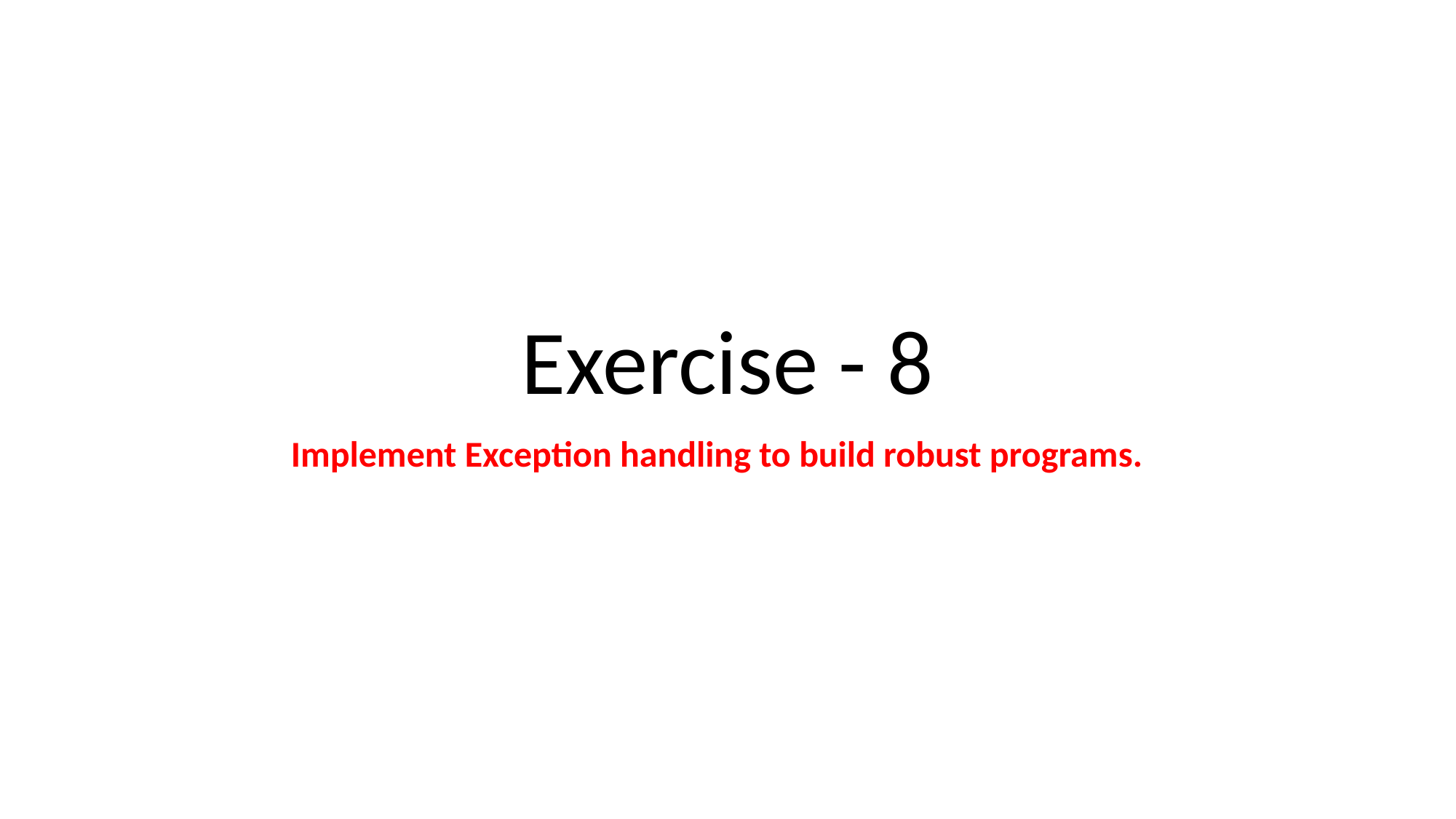

# Exercise - 8
Implement Exception handling to build robust programs.